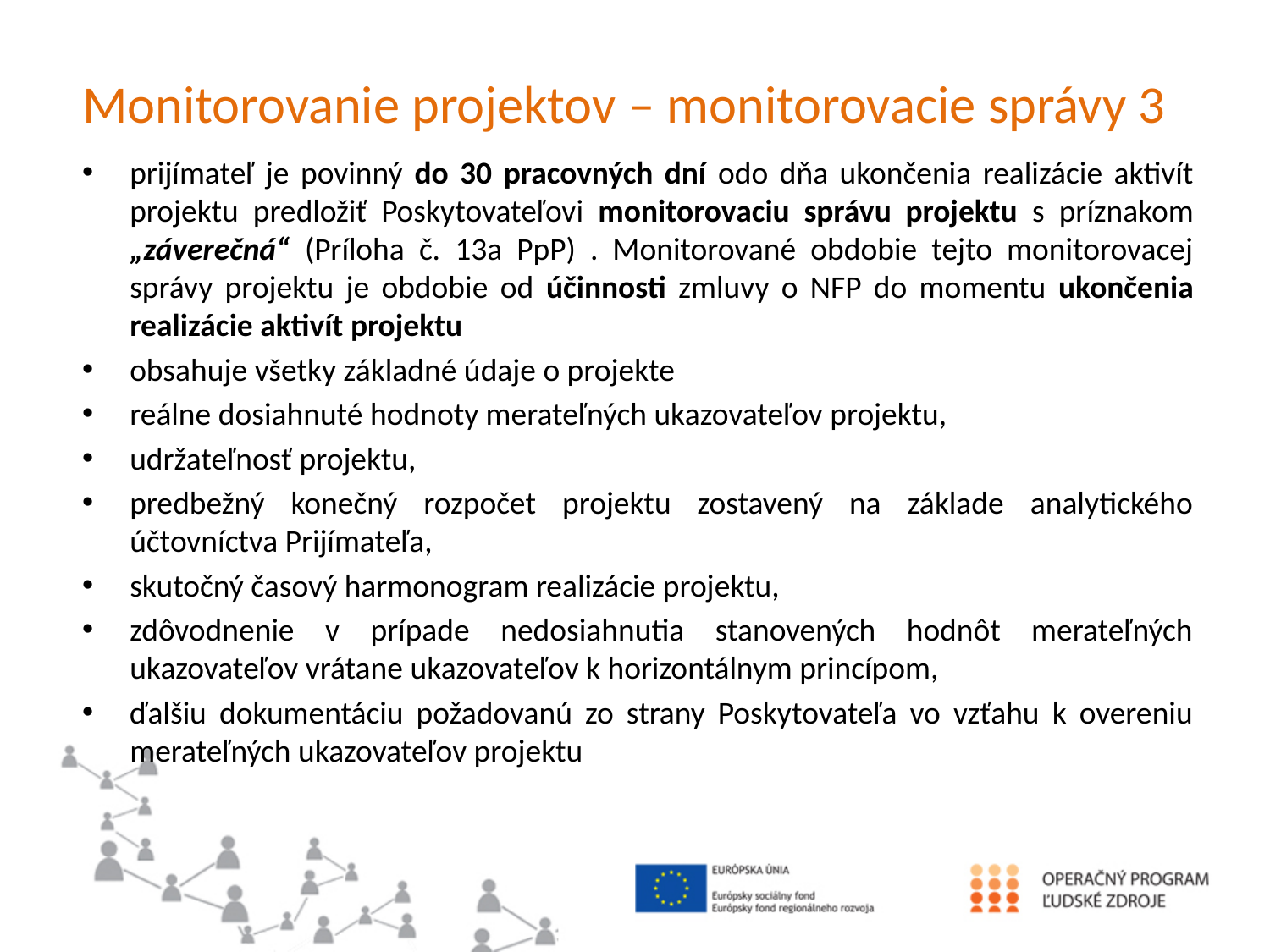

# Monitorovanie projektov – monitorovacie správy 3
prijímateľ je povinný do 30 pracovných dní odo dňa ukončenia realizácie aktivít projektu predložiť Poskytovateľovi monitorovaciu správu projektu s príznakom „záverečná“ (Príloha č. 13a PpP) . Monitorované obdobie tejto monitorovacej správy projektu je obdobie od účinnosti zmluvy o NFP do momentu ukončenia realizácie aktivít projektu
obsahuje všetky základné údaje o projekte
reálne dosiahnuté hodnoty merateľných ukazovateľov projektu,
udržateľnosť projektu,
predbežný konečný rozpočet projektu zostavený na základe analytického účtovníctva Prijímateľa,
skutočný časový harmonogram realizácie projektu,
zdôvodnenie v prípade nedosiahnutia stanovených hodnôt merateľných ukazovateľov vrátane ukazovateľov k horizontálnym princípom,
ďalšiu dokumentáciu požadovanú zo strany Poskytovateľa vo vzťahu k overeniu merateľných ukazovateľov projektu